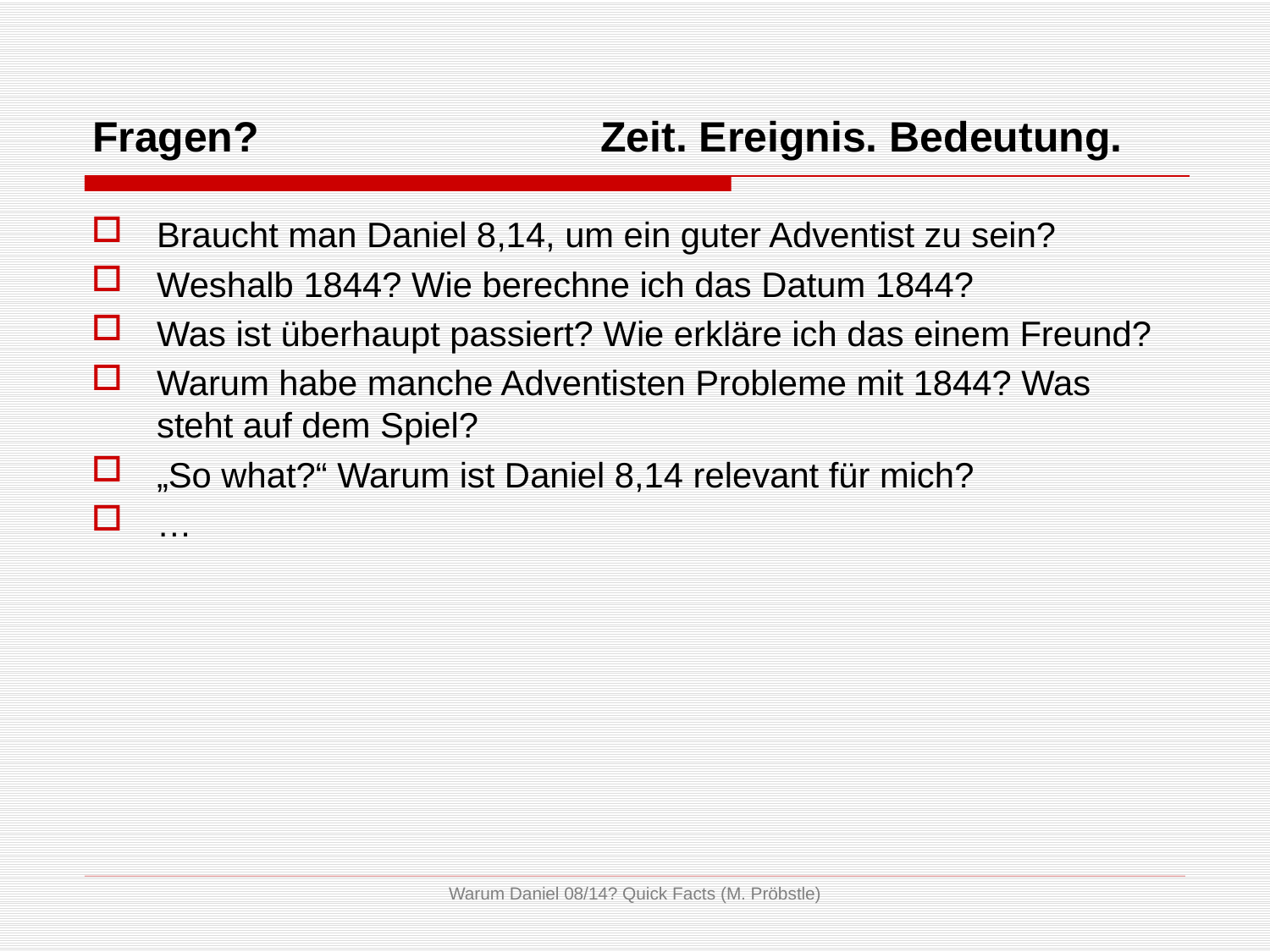

# Fragen? 			Zeit. Ereignis. Bedeutung.
Braucht man Daniel 8,14, um ein guter Adventist zu sein?
Weshalb 1844? Wie berechne ich das Datum 1844?
Was ist überhaupt passiert? Wie erkläre ich das einem Freund?
Warum habe manche Adventisten Probleme mit 1844? Was steht auf dem Spiel?
„So what?“ Warum ist Daniel 8,14 relevant für mich?
…

Warum Daniel 08/14? Quick Facts (M. Pröbstle)